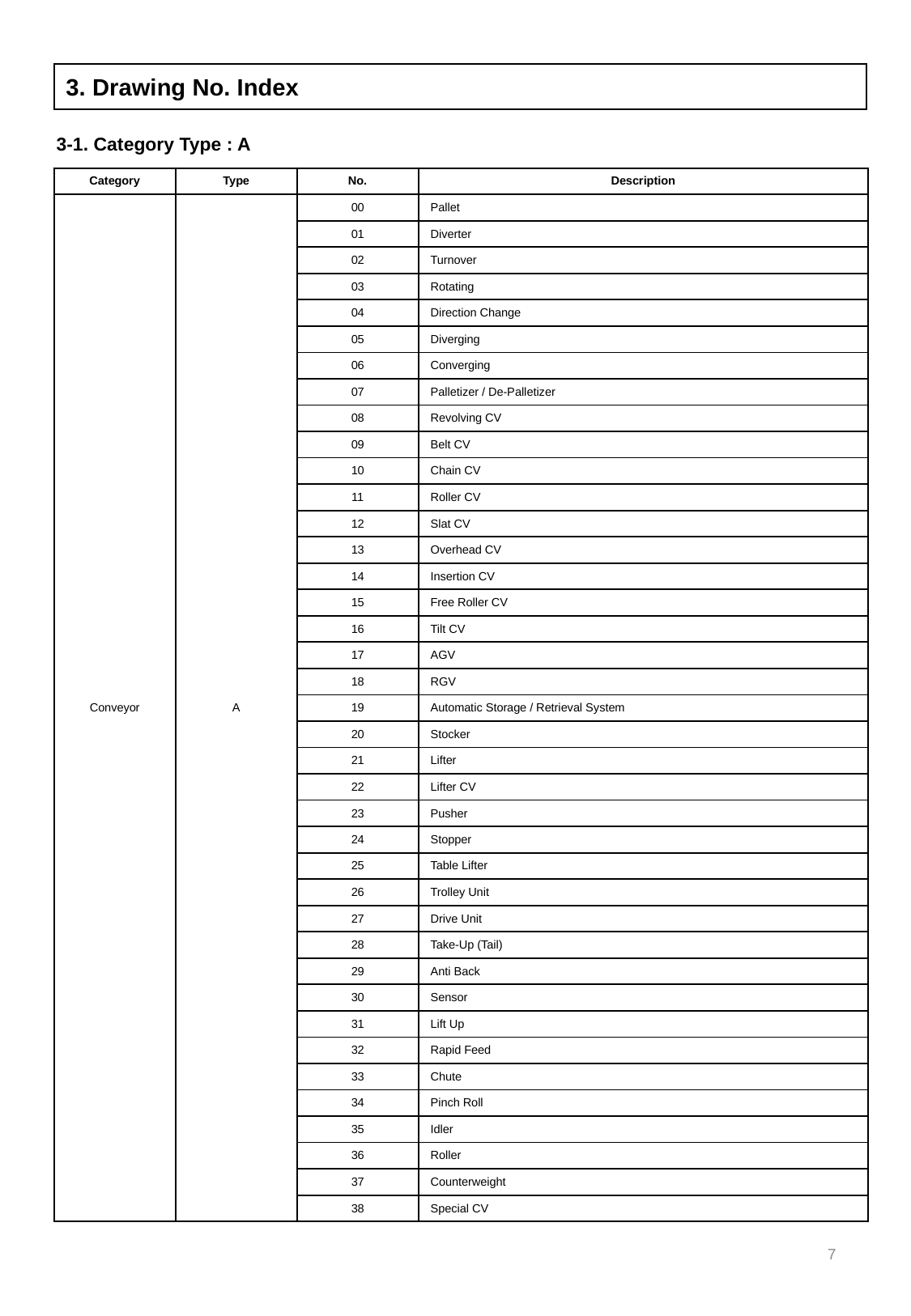

3. Drawing No. Index
3-1. Category Type : A
| Category | Type | No. | Description |
| --- | --- | --- | --- |
| Conveyor | A | 00 | Pallet |
|  |  | 01 | Diverter |
|  |  | 02 | Turnover |
|  |  | 03 | Rotating |
|  |  | 04 | Direction Change |
|  |  | 05 | Diverging |
|  |  | 06 | Converging |
|  |  | 07 | Palletizer / De-Palletizer |
|  |  | 08 | Revolving CV |
|  |  | 09 | Belt CV |
|  |  | 10 | Chain CV |
|  |  | 11 | Roller CV |
|  |  | 12 | Slat CV |
|  |  | 13 | Overhead CV |
|  |  | 14 | Insertion CV |
|  |  | 15 | Free Roller CV |
|  |  | 16 | Tilt CV |
|  |  | 17 | AGV |
|  |  | 18 | RGV |
|  |  | 19 | Automatic Storage / Retrieval System |
|  |  | 20 | Stocker |
|  |  | 21 | Lifter |
|  |  | 22 | Lifter CV |
|  |  | 23 | Pusher |
|  |  | 24 | Stopper |
|  |  | 25 | Table Lifter |
|  |  | 26 | Trolley Unit |
|  |  | 27 | Drive Unit |
|  |  | 28 | Take-Up (Tail) |
|  |  | 29 | Anti Back |
|  |  | 30 | Sensor |
|  |  | 31 | Lift Up |
|  |  | 32 | Rapid Feed |
|  |  | 33 | Chute |
|  |  | 34 | Pinch Roll |
|  |  | 35 | Idler |
|  |  | 36 | Roller |
|  |  | 37 | Counterweight |
|  |  | 38 | Special CV |
7